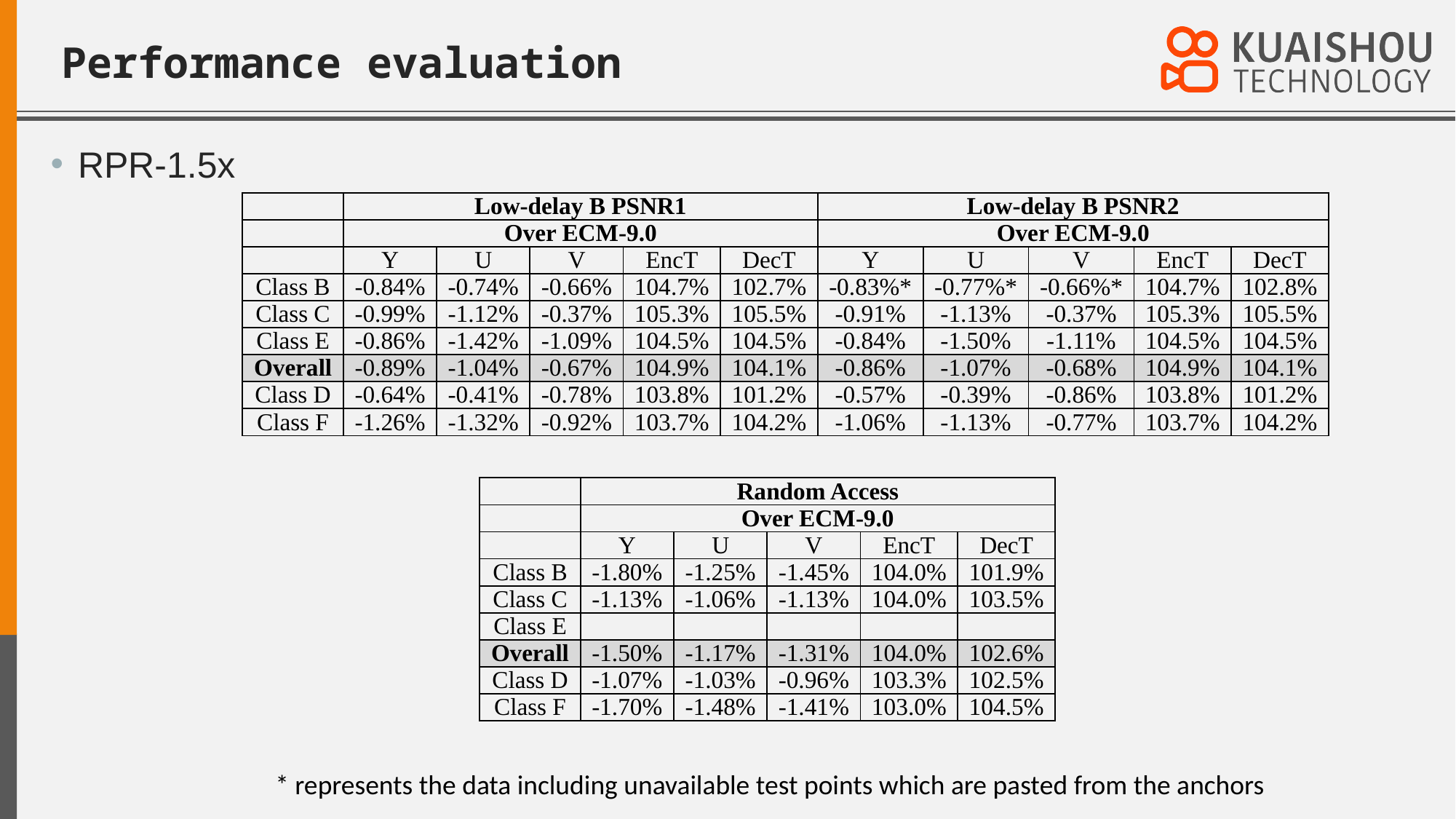

# Performance evaluation
RPR-1.5x

|  | Low-delay B PSNR1 |  |  |  |  | Low-delay B PSNR2 |  |  |  |  |
| --- | --- | --- | --- | --- | --- | --- | --- | --- | --- | --- |
|  | Over ECM-9.0 |  |  |  |  | Over ECM-9.0 |  |  |  |  |
|  | Y | U | V | EncT | DecT | Y | U | V | EncT | DecT |
| Class B | -0.84% | -0.74% | -0.66% | 104.7% | 102.7% | -0.83%\* | -0.77%\* | -0.66%\* | 104.7% | 102.8% |
| Class C | -0.99% | -1.12% | -0.37% | 105.3% | 105.5% | -0.91% | -1.13% | -0.37% | 105.3% | 105.5% |
| Class E | -0.86% | -1.42% | -1.09% | 104.5% | 104.5% | -0.84% | -1.50% | -1.11% | 104.5% | 104.5% |
| Overall | -0.89% | -1.04% | -0.67% | 104.9% | 104.1% | -0.86% | -1.07% | -0.68% | 104.9% | 104.1% |
| Class D | -0.64% | -0.41% | -0.78% | 103.8% | 101.2% | -0.57% | -0.39% | -0.86% | 103.8% | 101.2% |
| Class F | -1.26% | -1.32% | -0.92% | 103.7% | 104.2% | -1.06% | -1.13% | -0.77% | 103.7% | 104.2% |
|  | Random Access |  |  |  |  |
| --- | --- | --- | --- | --- | --- |
|  | Over ECM-9.0 |  |  |  |  |
|  | Y | U | V | EncT | DecT |
| Class B | -1.80% | -1.25% | -1.45% | 104.0% | 101.9% |
| Class C | -1.13% | -1.06% | -1.13% | 104.0% | 103.5% |
| Class E |  |  |  |  |  |
| Overall | -1.50% | -1.17% | -1.31% | 104.0% | 102.6% |
| Class D | -1.07% | -1.03% | -0.96% | 103.3% | 102.5% |
| Class F | -1.70% | -1.48% | -1.41% | 103.0% | 104.5% |
* represents the data including unavailable test points which are pasted from the anchors